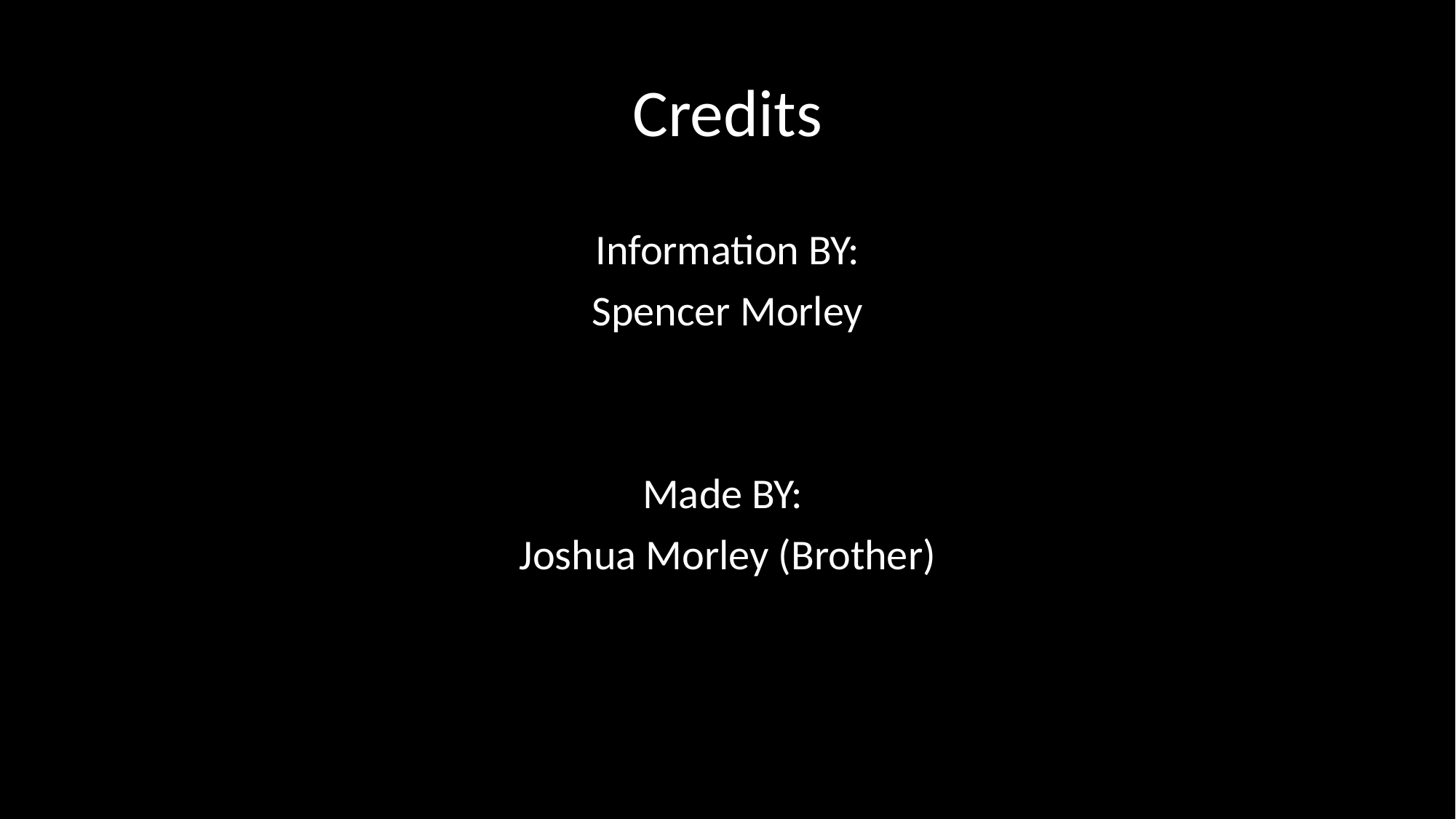

# Credits
Information BY:
Spencer Morley

Made BY:
Joshua Morley (Brother)